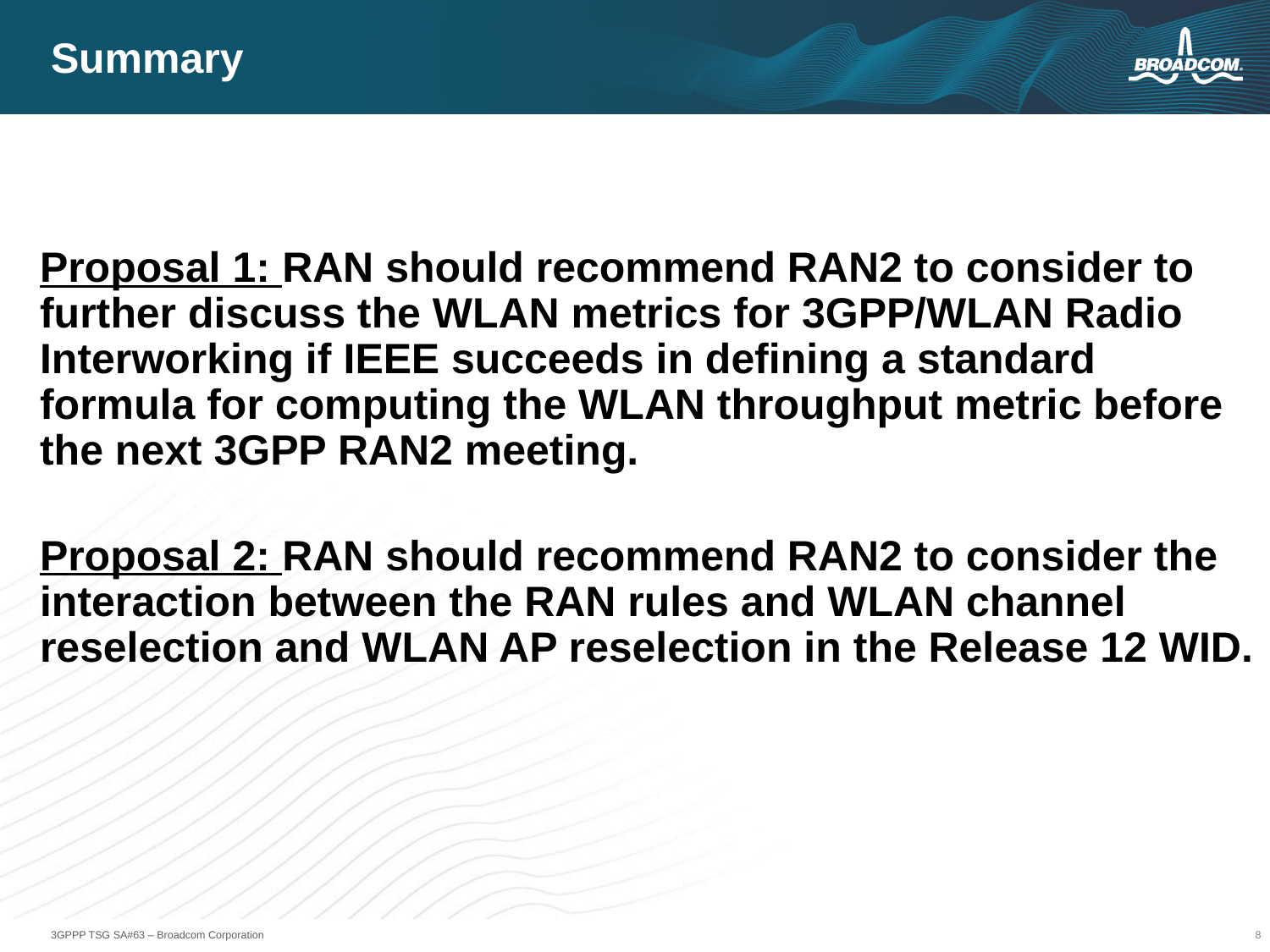

# Summary
Proposal 1: RAN should recommend RAN2 to consider to further discuss the WLAN metrics for 3GPP/WLAN Radio Interworking if IEEE succeeds in defining a standard formula for computing the WLAN throughput metric before the next 3GPP RAN2 meeting.

Proposal 2: RAN should recommend RAN2 to consider the interaction between the RAN rules and WLAN channel reselection and WLAN AP reselection in the Release 12 WID.